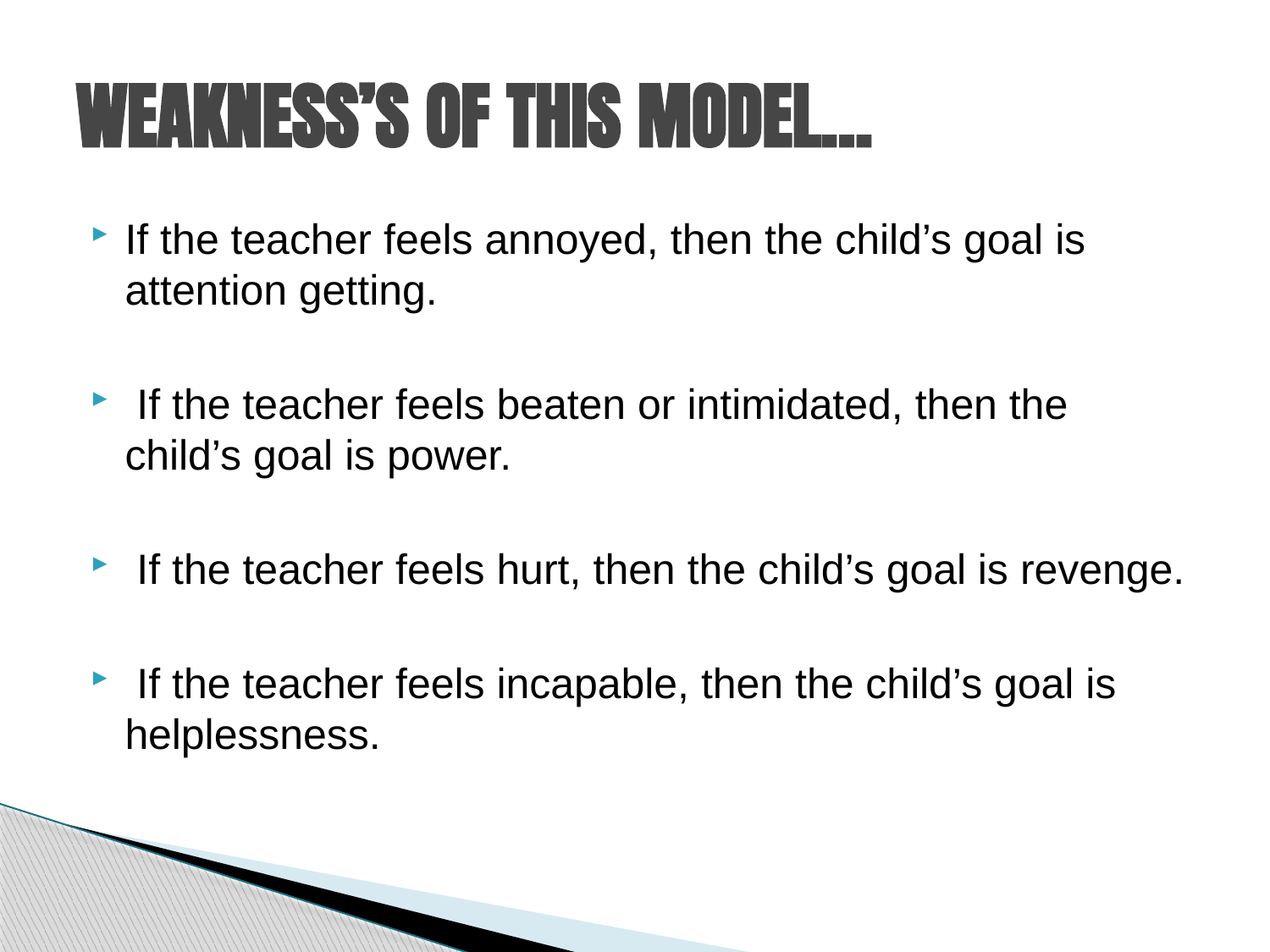

# WEAKNESS’S of this MODEL…
If the teacher feels annoyed, then the child’s goal is attention getting.

 If the teacher feels beaten or intimidated, then the child’s goal is power.

 If the teacher feels hurt, then the child’s goal is revenge.

 If the teacher feels incapable, then the child’s goal is helplessness.